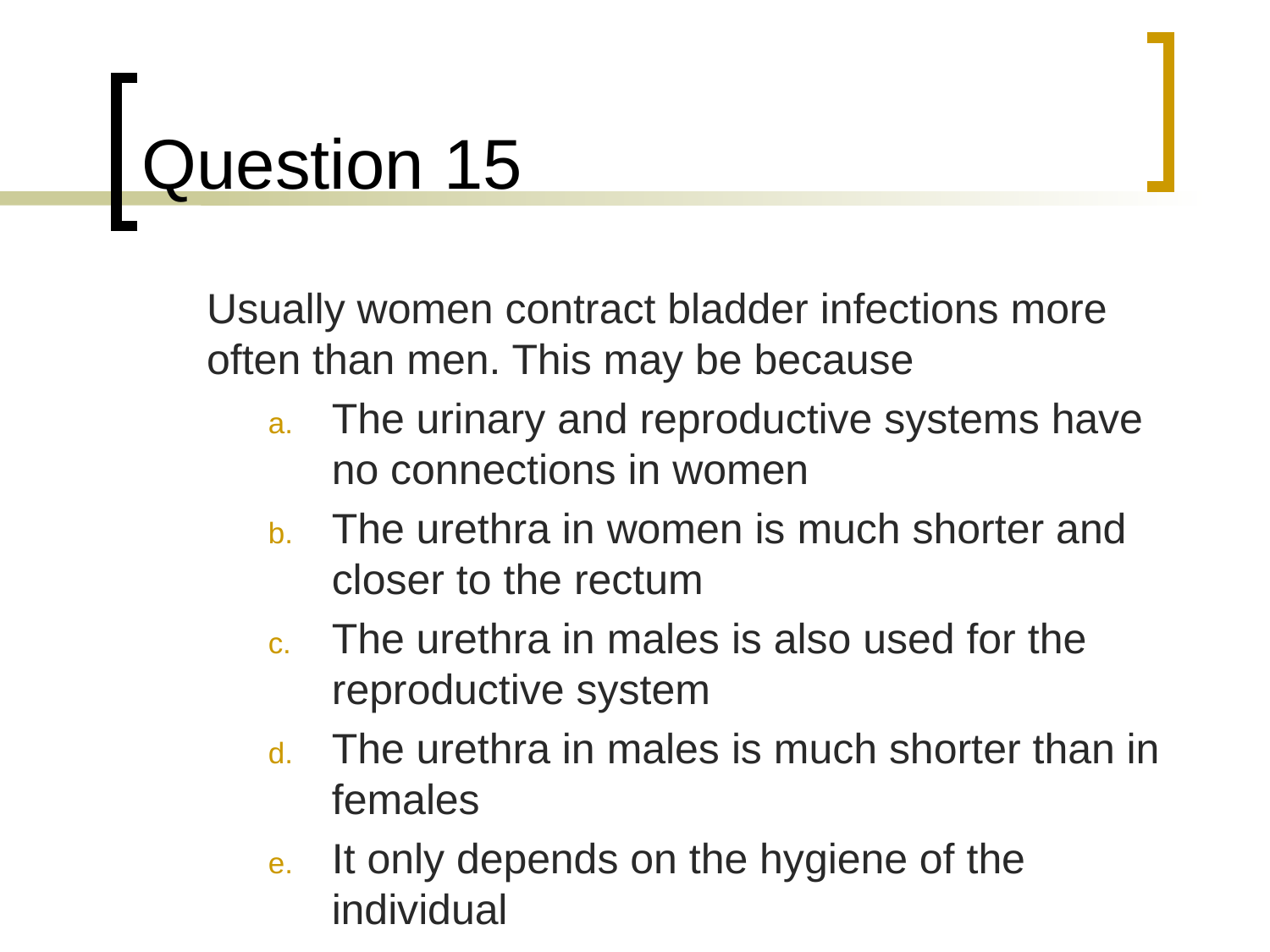

# Question 15
	Usually women contract bladder infections more often than men. This may be because
The urinary and reproductive systems have no connections in women
The urethra in women is much shorter and closer to the rectum
The urethra in males is also used for the reproductive system
The urethra in males is much shorter than in females
It only depends on the hygiene of the individual